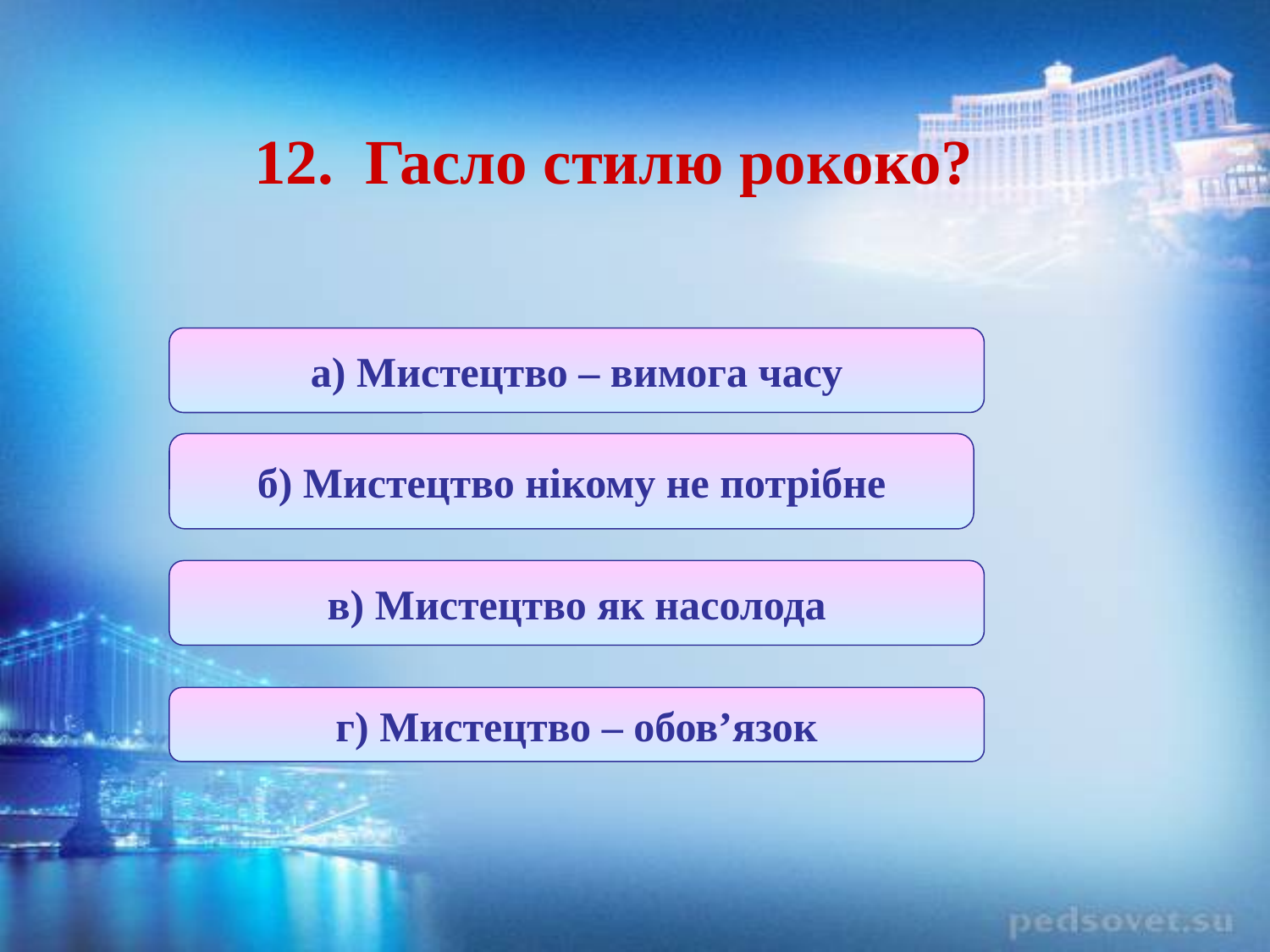

12.  Гасло стилю рококо?
а) Мистецтво – вимога часу
б) Мистецтво нікому не потрібне
в) Мистецтво як насолода
г) Мистецтво – обов’язок